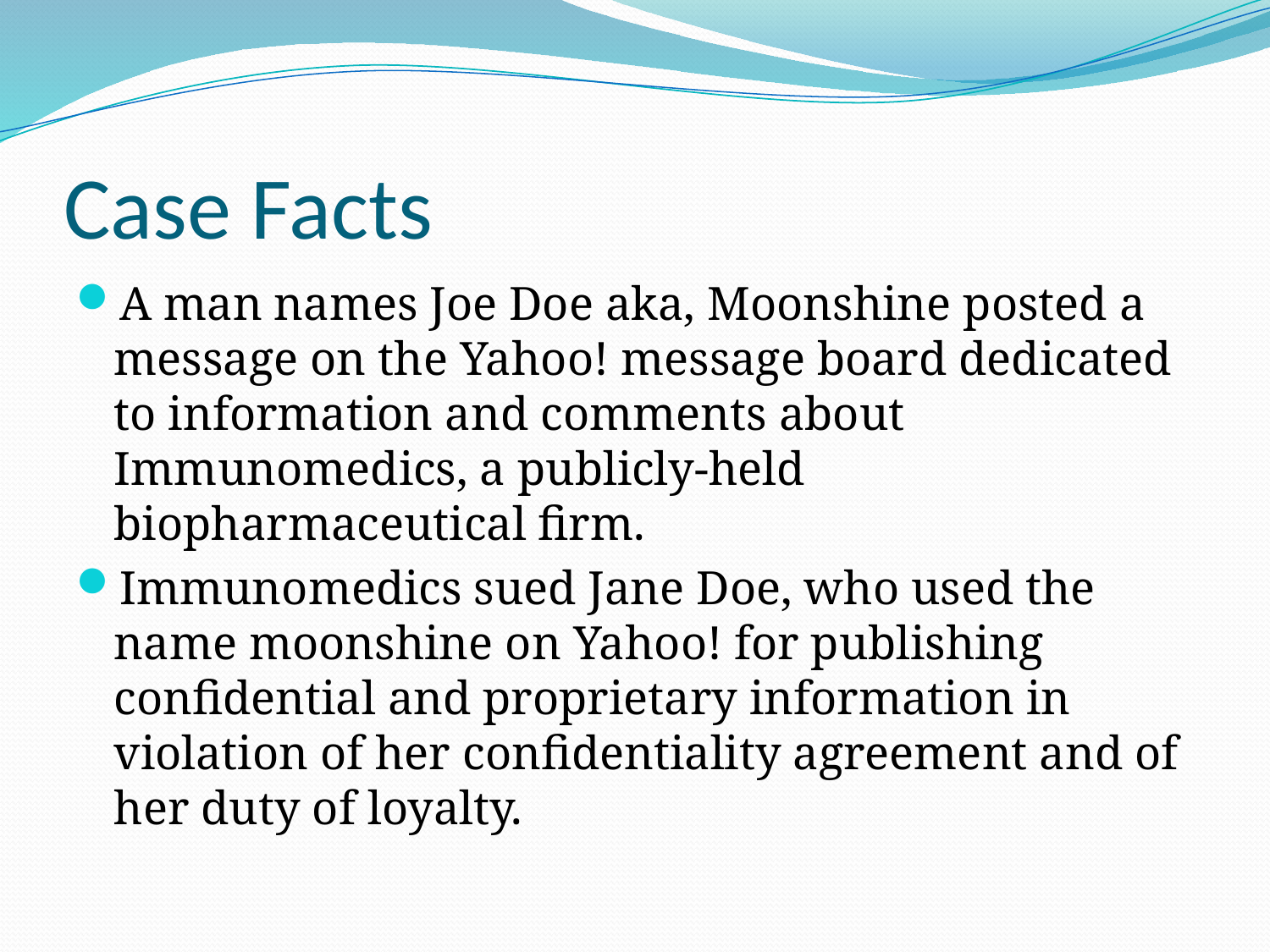

# Case Facts
A man names Joe Doe aka, Moonshine posted a message on the Yahoo! message board dedicated to information and comments about Immunomedics, a publicly-held biopharmaceutical firm.
Immunomedics sued Jane Doe, who used the name moonshine on Yahoo! for publishing confidential and proprietary information in violation of her confidentiality agreement and of her duty of loyalty.